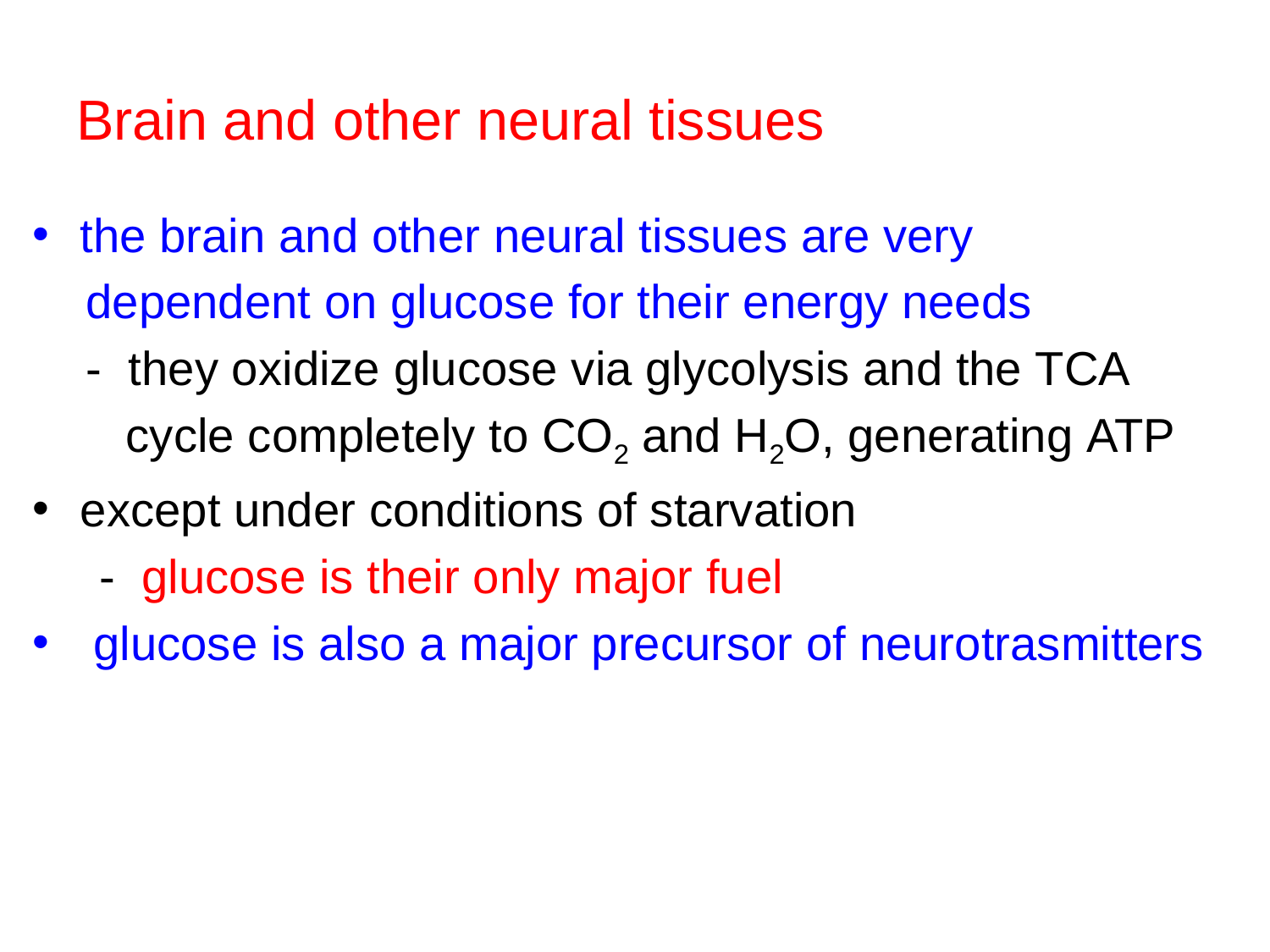

# Brain and other neural tissues
the brain and other neural tissues are very
    dependent on glucose for their energy needs
    -  they oxidize glucose via glycolysis and the TCA
       cycle completely to CO2 and H2O, generating ATP
except under conditions of starvation
     -  glucose is their only major fuel
 glucose is also a major precursor of neurotrasmitters